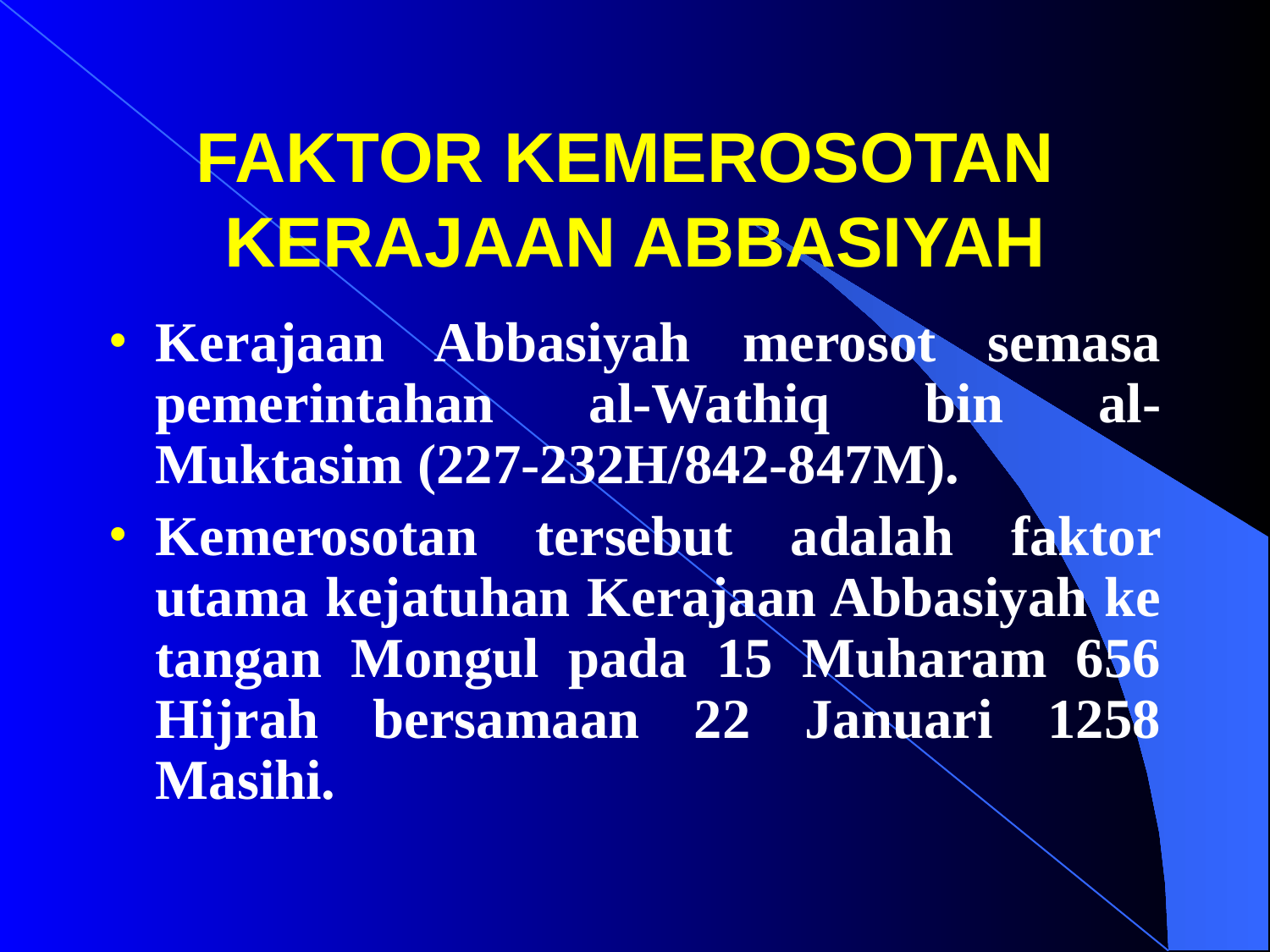

# FAKTOR KEMEROSOTAN KERAJAAN ABBASIYAH
Kerajaan Abbasiyah merosot semasa pemerintahan al-Wathiq bin al-Muktasim (227-232H/842-847M).
Kemerosotan tersebut adalah faktor utama kejatuhan Kerajaan Abbasiyah ke tangan Mongul pada 15 Muharam 656 Hijrah bersamaan 22 Januari 1258 Masihi.